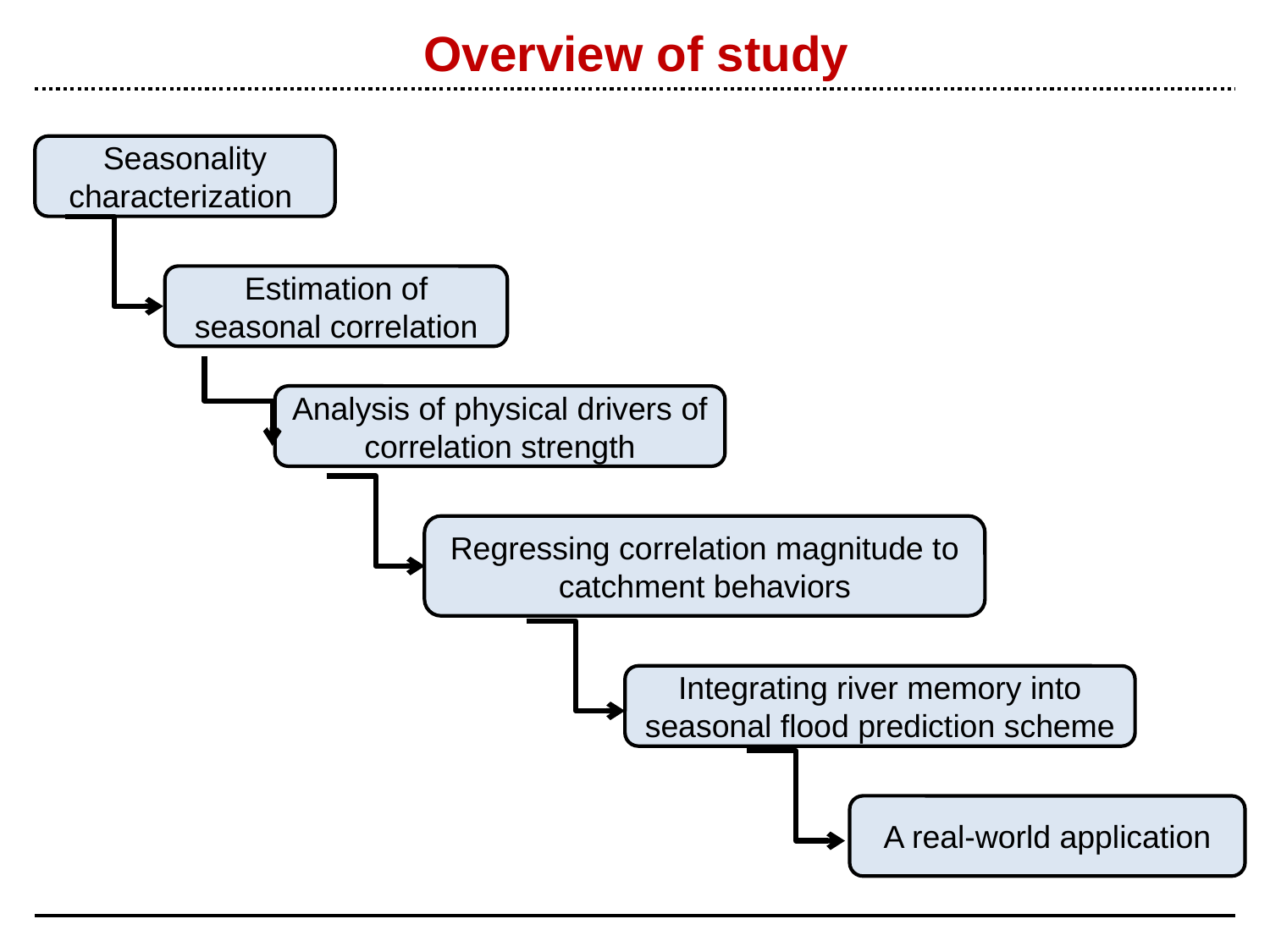

# Overview of study

Seasonality characterization

Estimation of seasonal correlation
Analysis of physical drivers of correlation strength
Regressing correlation magnitude to catchment behaviors
Integrating river memory into seasonal flood prediction scheme
A real-world application